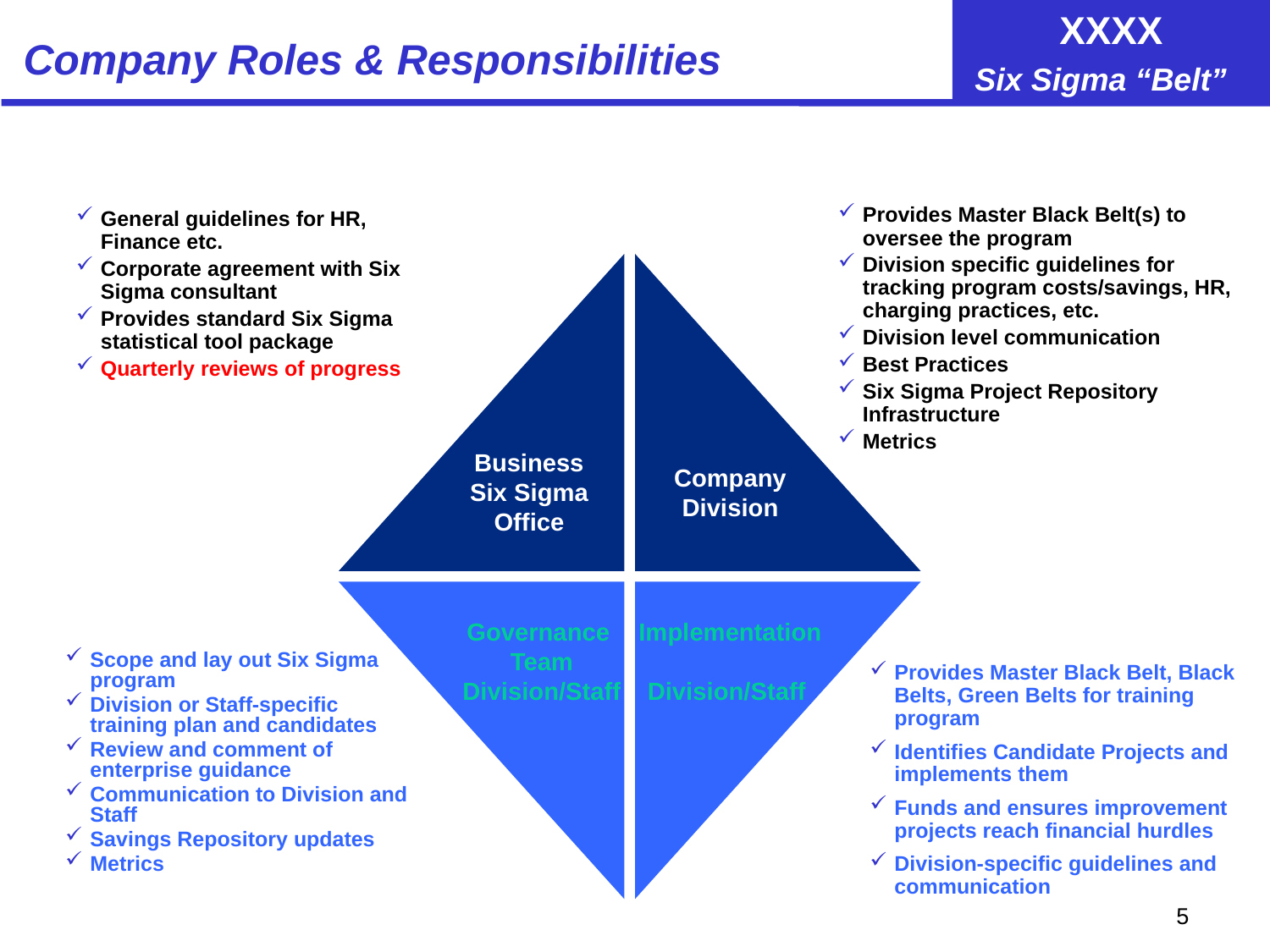

# Company Roles & Responsibilities
Provides Master Black Belt(s) to oversee the program
Division specific guidelines for tracking program costs/savings, HR, charging practices, etc.
Division level communication
Best Practices
Six Sigma Project Repository Infrastructure
Metrics
General guidelines for HR, Finance etc.
Corporate agreement with Six Sigma consultant
Provides standard Six Sigma statistical tool package
Quarterly reviews of progress

Business
Six Sigma
Office
Company
Division
Governance
Team
Division/Staff
Implementation

Division/Staff
Scope and lay out Six Sigma program
Division or Staff-specific training plan and candidates
Review and comment of enterprise guidance
Communication to Division and Staff
Savings Repository updates
Metrics
Provides Master Black Belt, Black Belts, Green Belts for training program
Identifies Candidate Projects and implements them
Funds and ensures improvement projects reach financial hurdles
Division-specific guidelines and communication